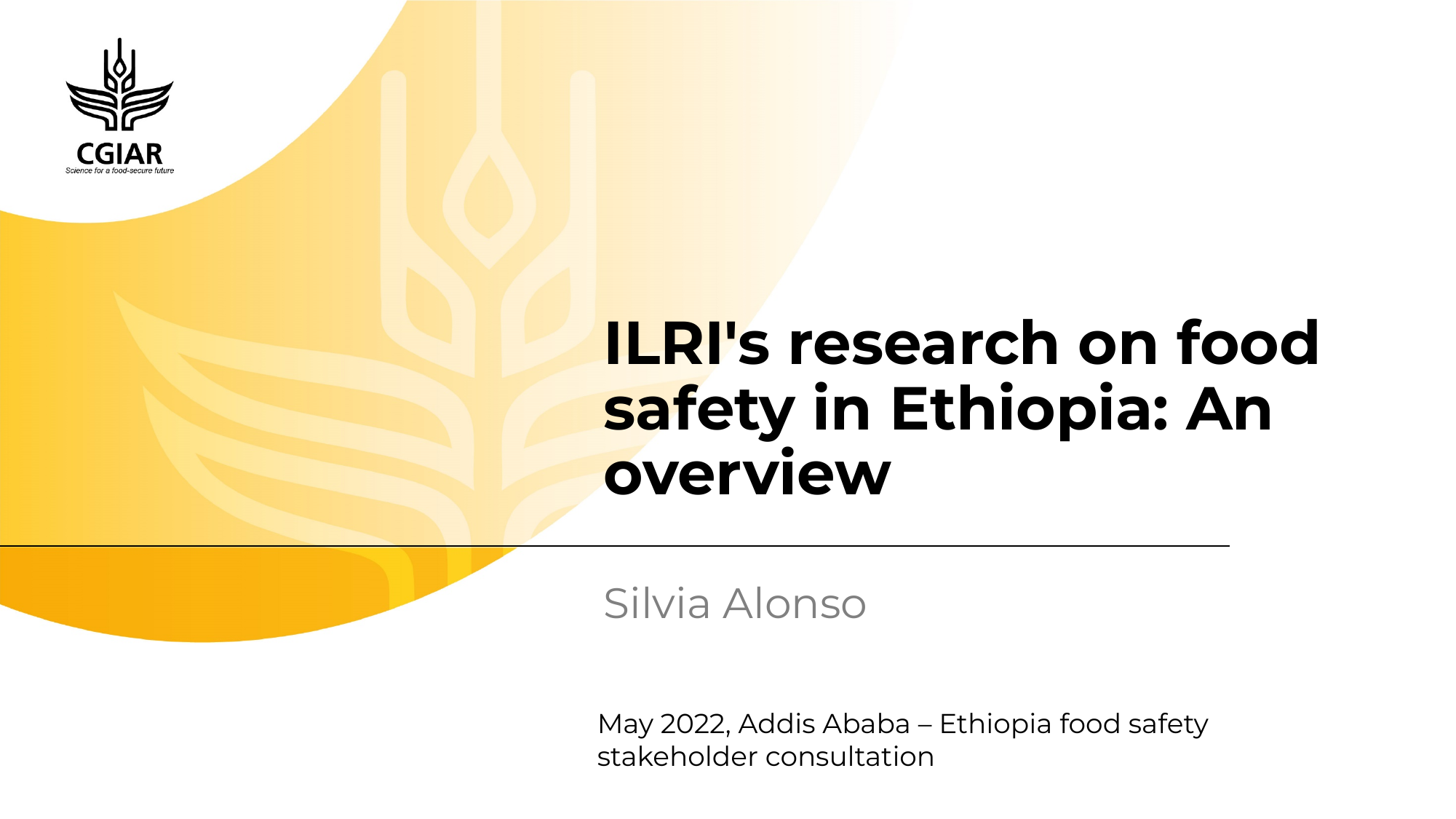

# ILRI's research on food safety in Ethiopia: An overview
Silvia Alonso

May 2022, Addis Ababa – Ethiopia food safety stakeholder consultation